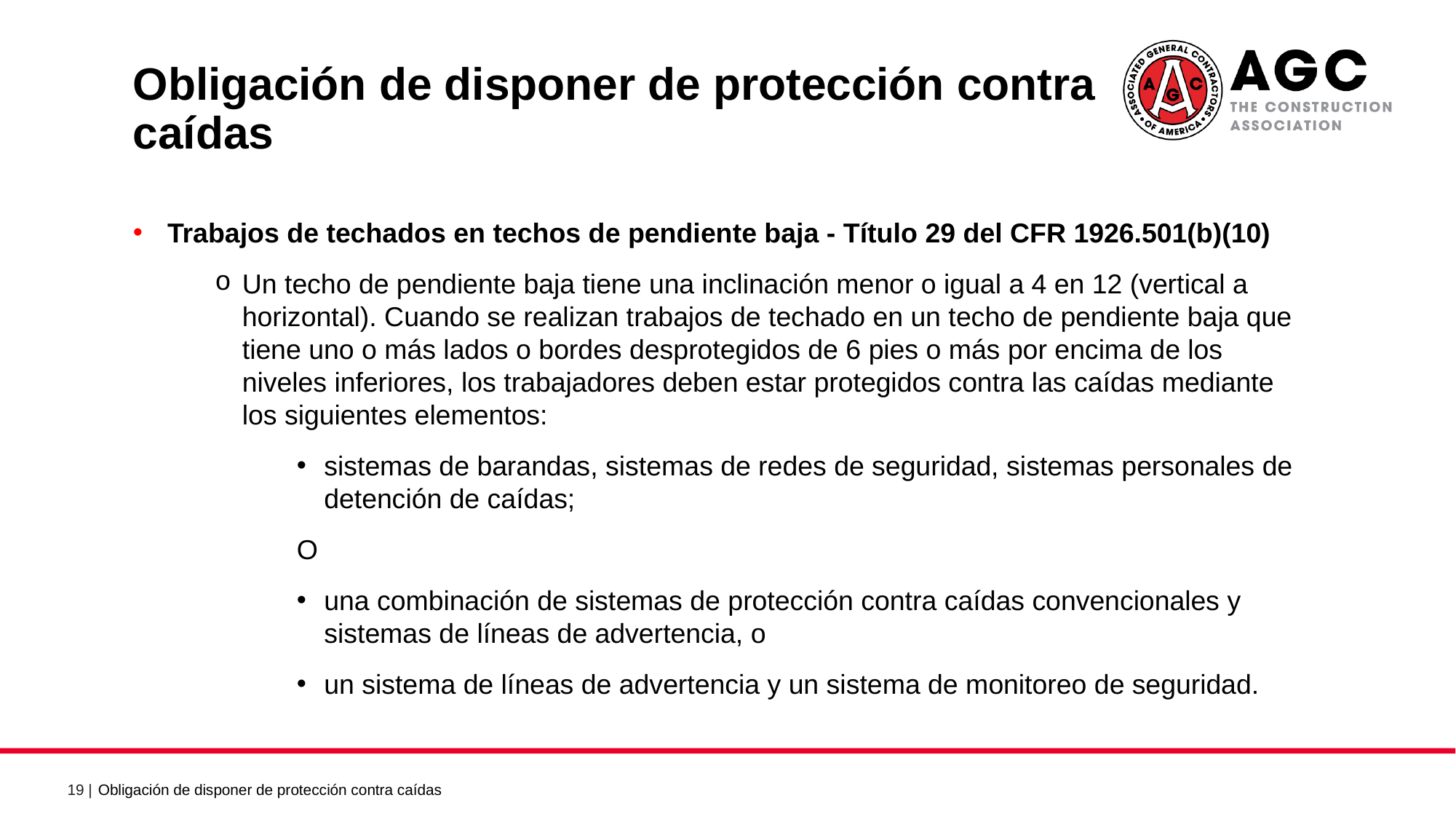

Obligación de disponer de protección contra caídas 9

Trabajos de techados en techos de pendiente baja - Título 29 del CFR 1926.501(b)(10)
Un techo de pendiente baja tiene una inclinación menor o igual a 4 en 12 (vertical a horizontal). Cuando se realizan trabajos de techado en un techo de pendiente baja que tiene uno o más lados o bordes desprotegidos de 6 pies o más por encima de los niveles inferiores, los trabajadores deben estar protegidos contra las caídas mediante los siguientes elementos:
sistemas de barandas, sistemas de redes de seguridad, sistemas personales de detención de caídas;
O
una combinación de sistemas de protección contra caídas convencionales y sistemas de líneas de advertencia, o
un sistema de líneas de advertencia y un sistema de monitoreo de seguridad.
Obligación de disponer de protección contra caídas